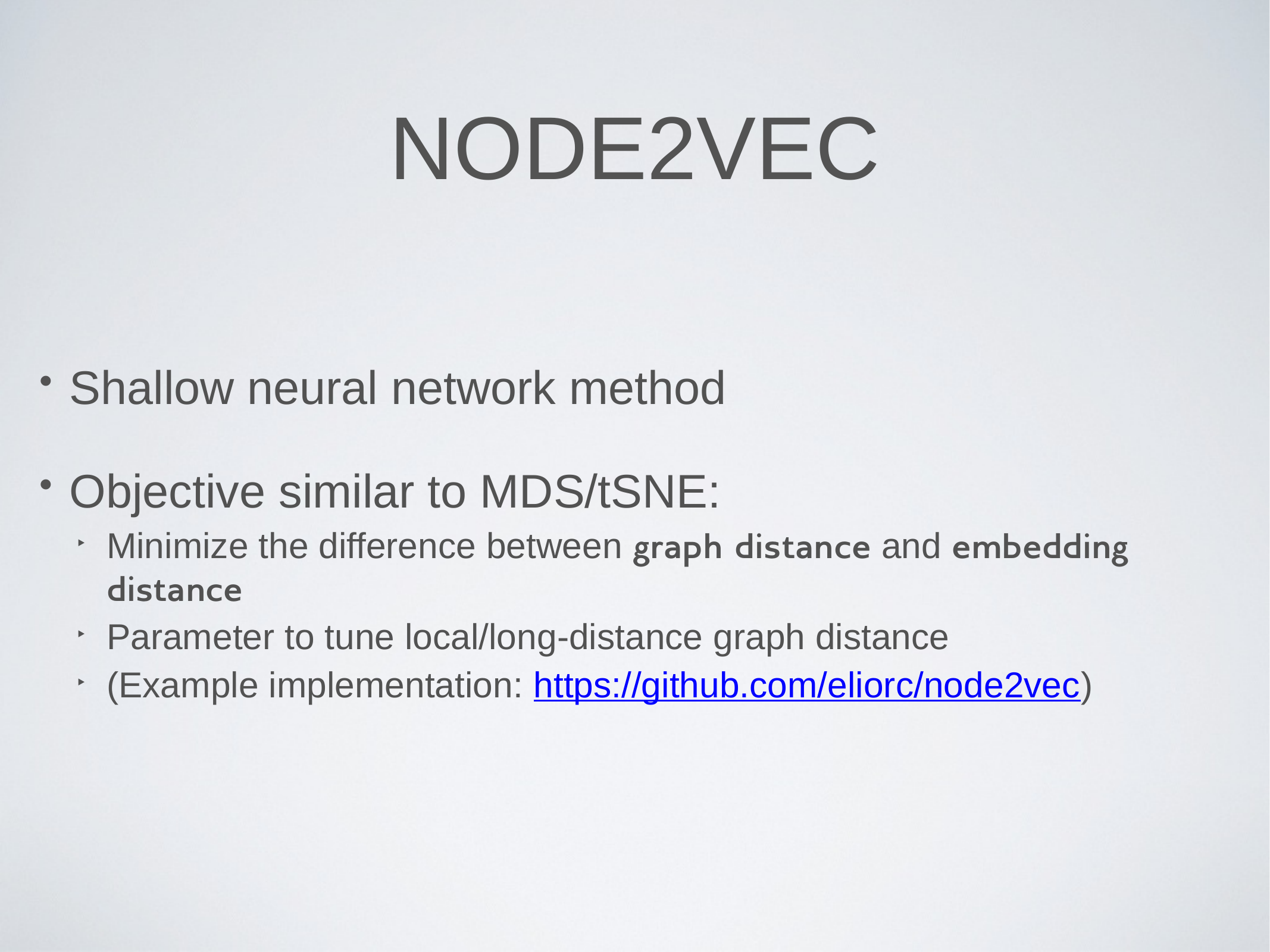

# Node2vec
Shallow neural network method
Objective similar to MDS/tSNE:
Minimize the difference between graph distance and embedding distance
Parameter to tune local/long-distance graph distance
(Example implementation: https://github.com/eliorc/node2vec)